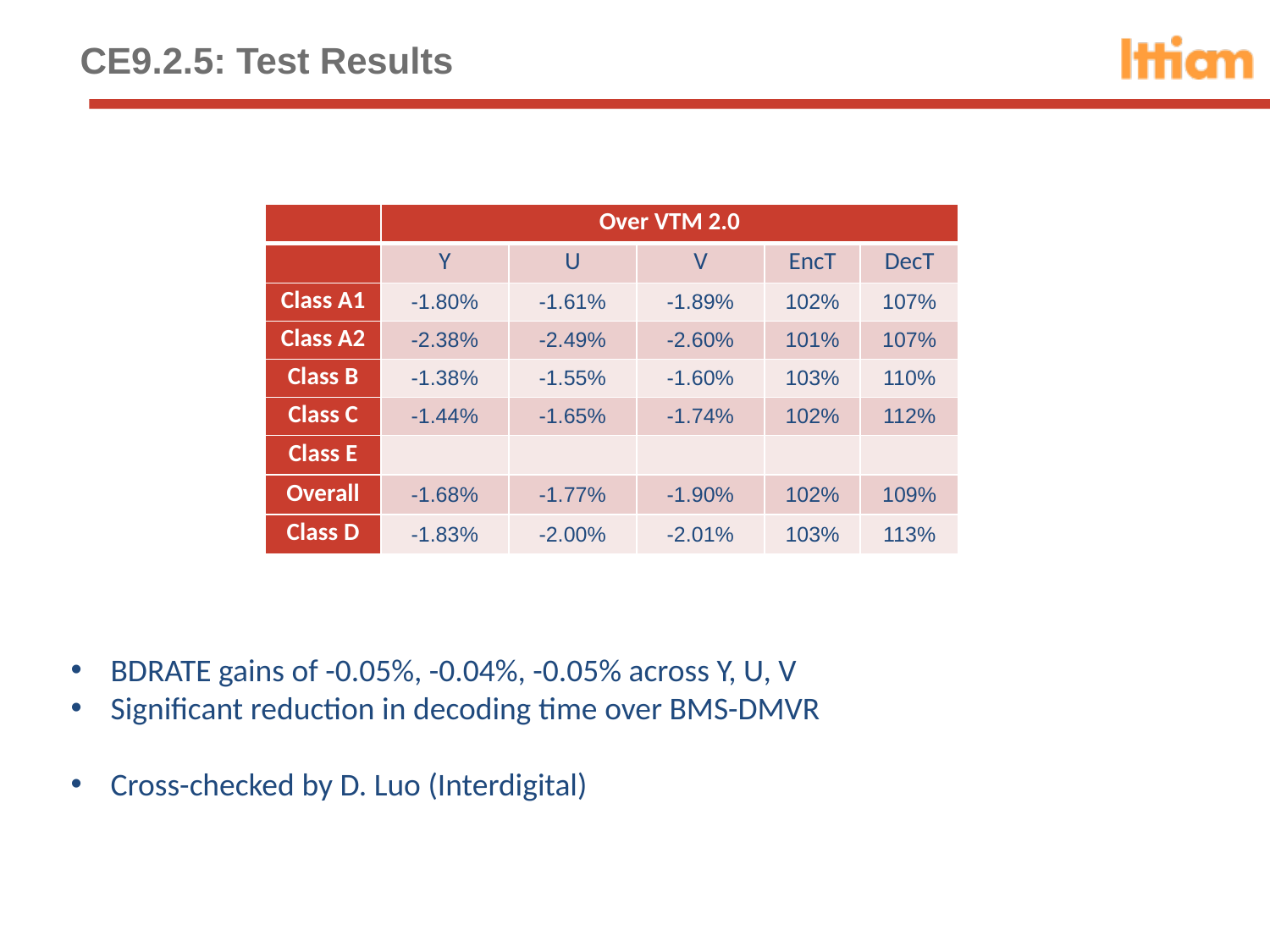

# CE9.2.5: Test Results
|  | Over VTM 2.0 |  |  |  |  |
| --- | --- | --- | --- | --- | --- |
|  | Y | U | V | EncT | DecT |
| Class A1 | -1.80% | -1.61% | -1.89% | 102% | 107% |
| Class A2 | -2.38% | -2.49% | -2.60% | 101% | 107% |
| Class B | -1.38% | -1.55% | -1.60% | 103% | 110% |
| Class C | -1.44% | -1.65% | -1.74% | 102% | 112% |
| Class E |  |  |  |  |  |
| Overall | -1.68% | -1.77% | -1.90% | 102% | 109% |
| Class D | -1.83% | -2.00% | -2.01% | 103% | 113% |
BDRATE gains of -0.05%, -0.04%, -0.05% across Y, U, V
Significant reduction in decoding time over BMS-DMVR

Cross-checked by D. Luo (Interdigital)